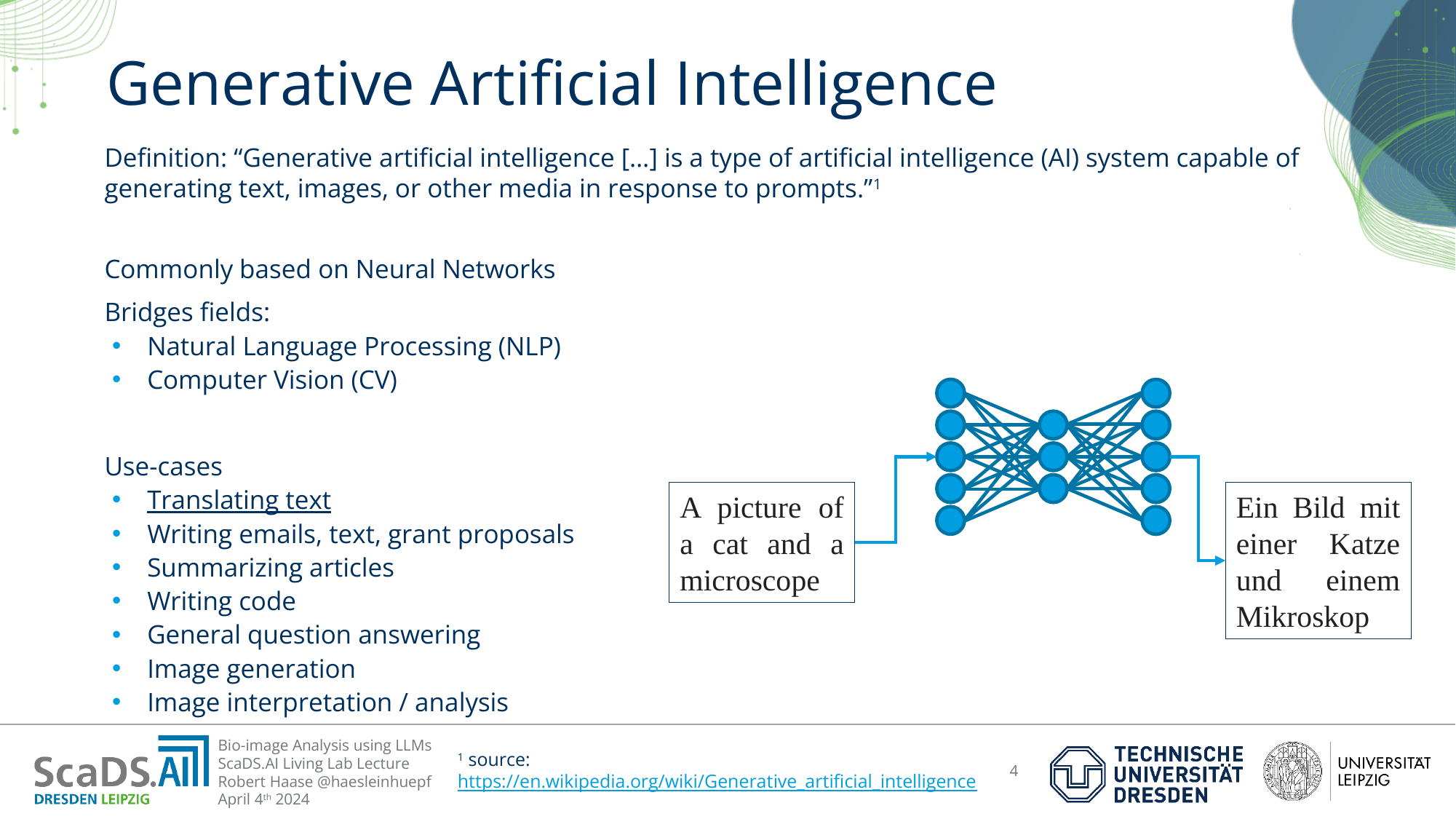

# Generative Artificial Intelligence
Definition: “Generative artificial intelligence […] is a type of artificial intelligence (AI) system capable of generating text, images, or other media in response to prompts.”1

Commonly based on Neural Networks
Bridges fields:
Natural Language Processing (NLP)
Computer Vision (CV)

Use-cases
Translating text
Writing emails, text, grant proposals
Summarizing articles
Writing code
General question answering
Image generation
Image interpretation / analysis

A picture of a cat and a microscope
Ein Bild mit einer Katze und einem Mikroskop
1 source: https://en.wikipedia.org/wiki/Generative_artificial_intelligence